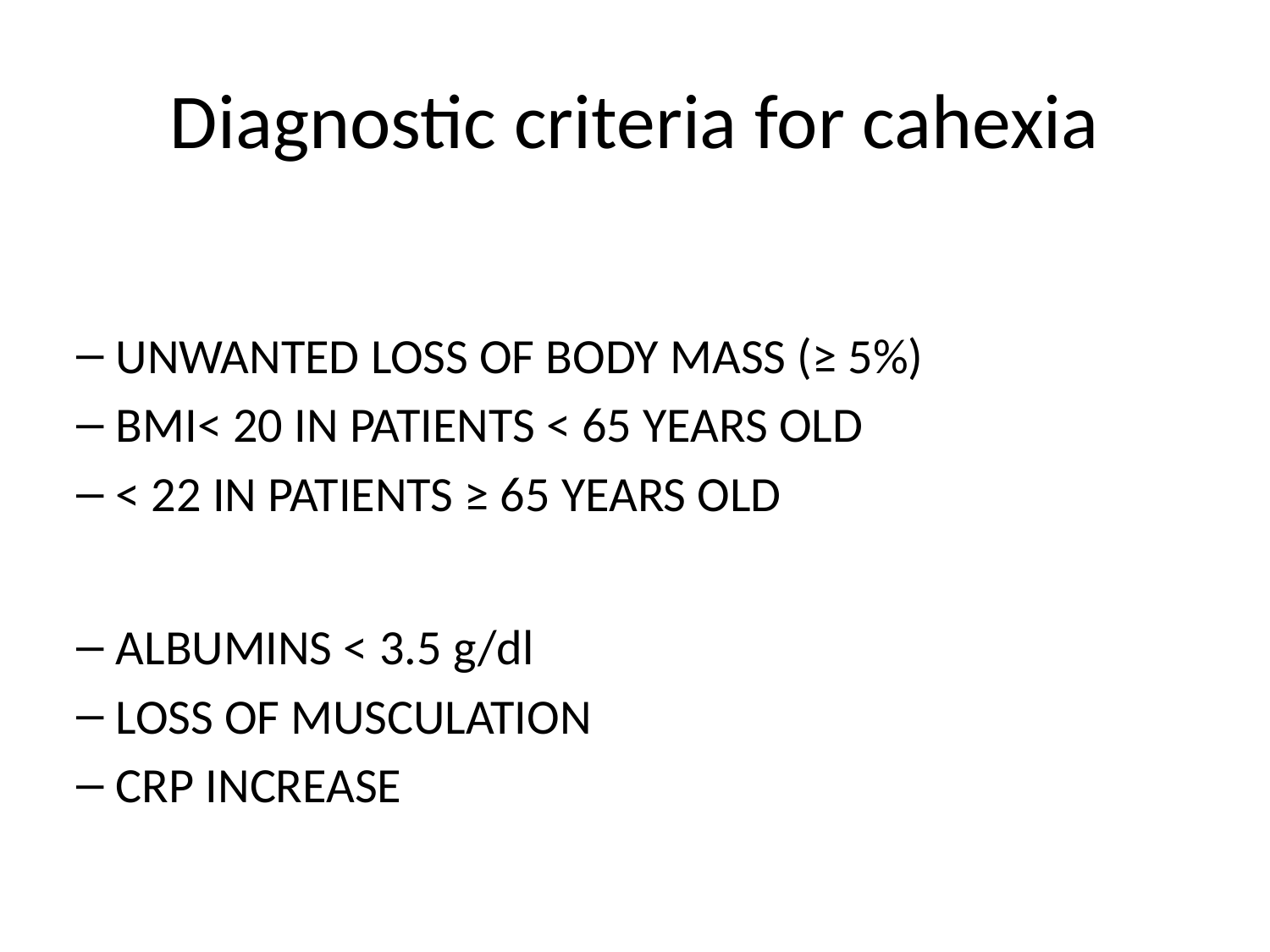

# Diagnostic criteria for cahexia
UNWANTED LOSS OF BODY MASS (≥ 5%)
BMI< 20 IN PATIENTS < 65 YEARS OLD
< 22 IN PATIENTS ≥ 65 YEARS OLD

ALBUMINS < 3.5 g/dl
LOSS OF MUSCULATION
CRP INCREASE